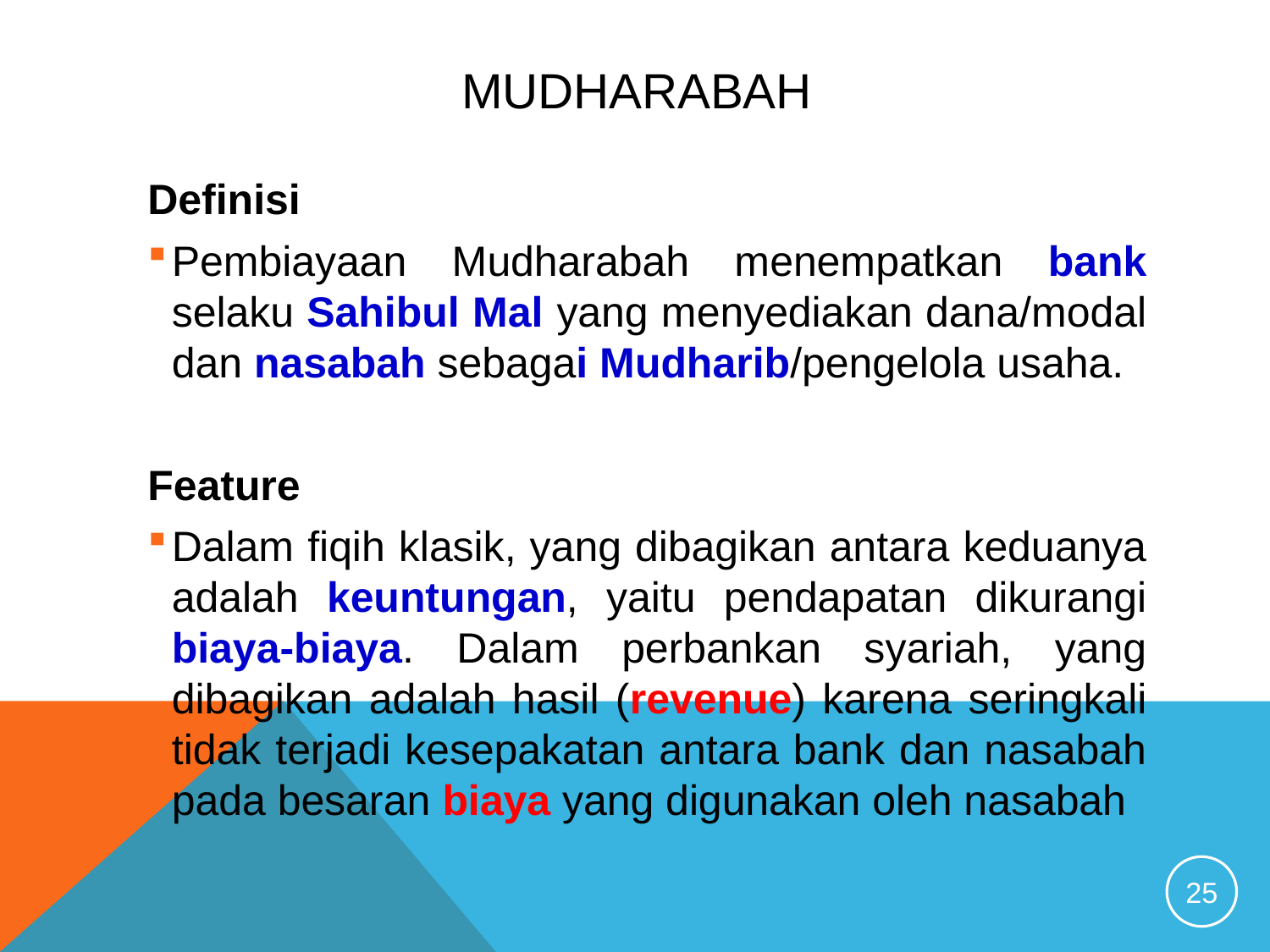

# MUDHARABAH
Definisi
Pembiayaan Mudharabah menempatkan bank selaku Sahibul Mal yang menyediakan dana/modal dan nasabah sebagai Mudharib/pengelola usaha.

Feature
Dalam fiqih klasik, yang dibagikan antara keduanya adalah keuntungan, yaitu pendapatan dikurangi biaya-biaya. Dalam perbankan syariah, yang dibagikan adalah hasil (revenue) karena seringkali tidak terjadi kesepakatan antara bank dan nasabah pada besaran biaya yang digunakan oleh nasabah

25